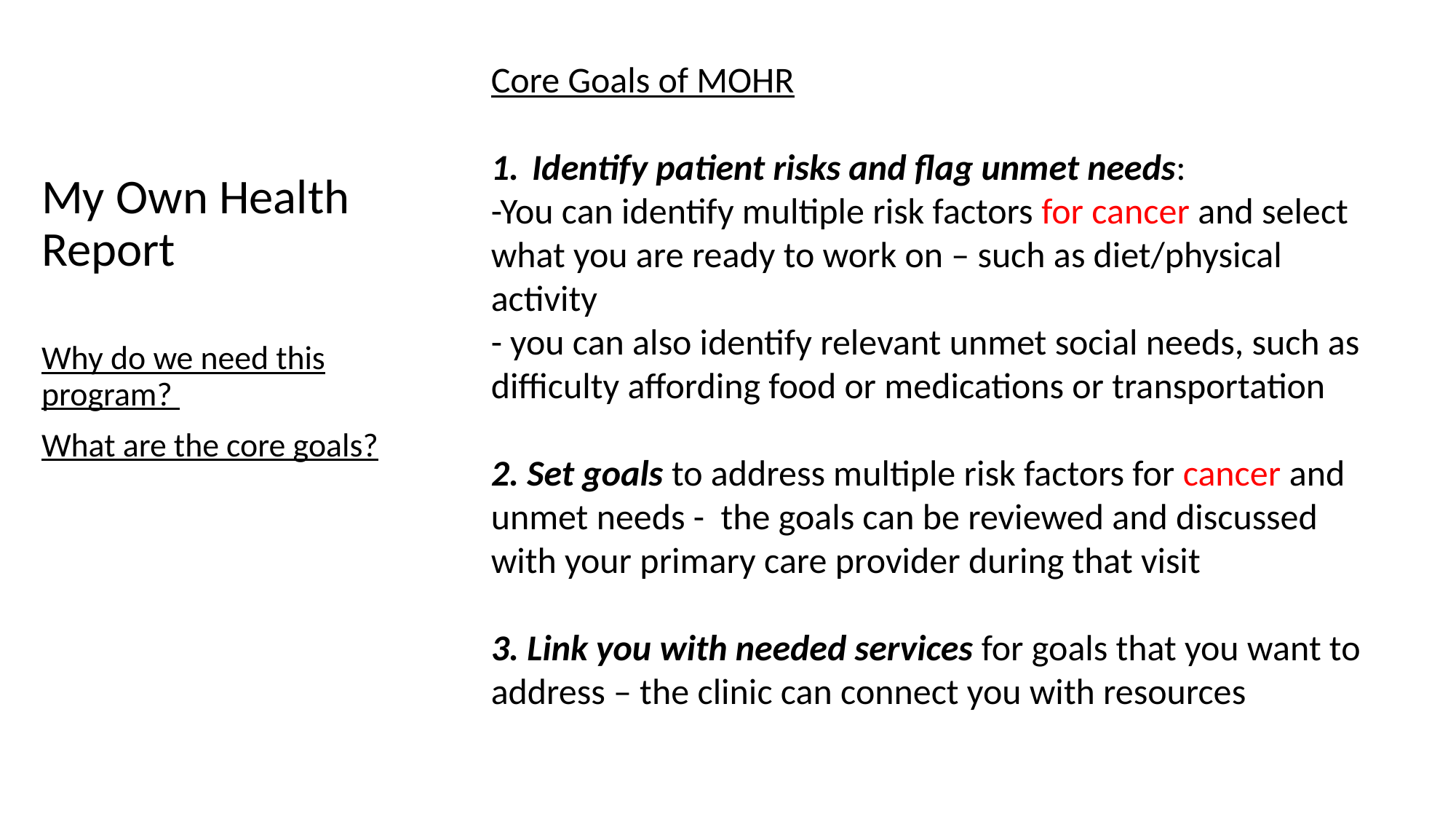

Core Goals of MOHR

Identify patient risks and flag unmet needs:
-You can identify multiple risk factors for cancer and select what you are ready to work on – such as diet/physical activity
- you can also identify relevant unmet social needs, such as difficulty affording food or medications or transportation

2. Set goals to address multiple risk factors for cancer and unmet needs -  the goals can be reviewed and discussed with your primary care provider during that visit

3. Link you with needed services for goals that you want to address – the clinic can connect you with resources
# My Own Health Report
Why do we need this program?
What are the core goals?